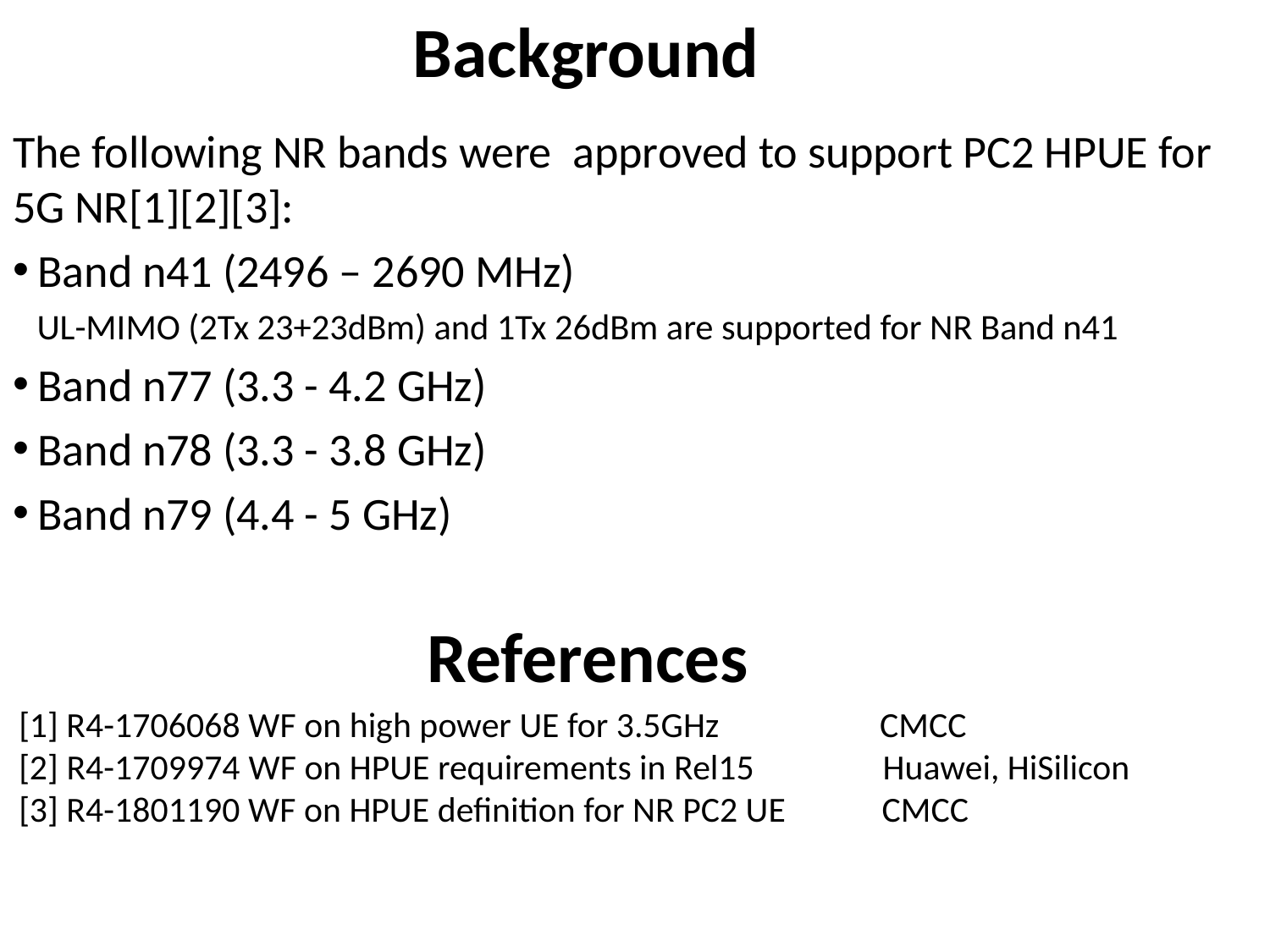

# Background
The following NR bands were  approved to support PC2 HPUE for 5G NR[1][2][3]:
 Band n41 (2496 – 2690 MHz)
   UL-MIMO (2Tx 23+23dBm) and 1Tx 26dBm are supported for NR Band n41
 Band n77 (3.3 - 4.2 GHz)
 Band n78 (3.3 - 3.8 GHz)
 Band n79 (4.4 - 5 GHz)

References
 [1] R4-1706068 WF on high power UE for 3.5GHz                    CMCC
 [2] R4-1709974 WF on HPUE requirements in Rel15                Huawei, HiSilicon
 [3] R4-1801190 WF on HPUE definition for NR PC2 UE            CMCC